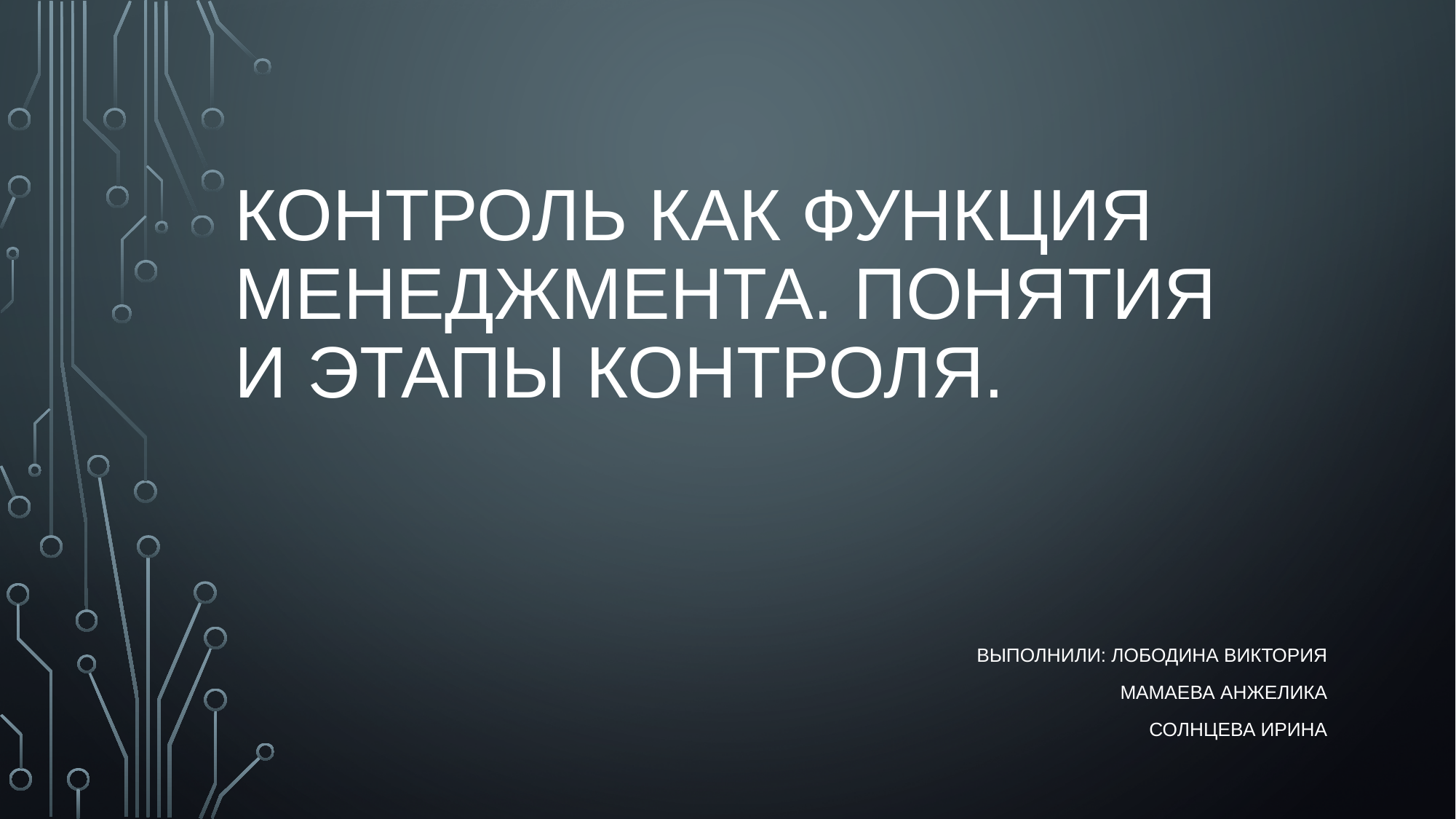

# Контроль как функция менеджмента. Понятия и этапы контроля.
Выполнили: Лободина Виктория
Мамаева Анжелика
Солнцева Ирина